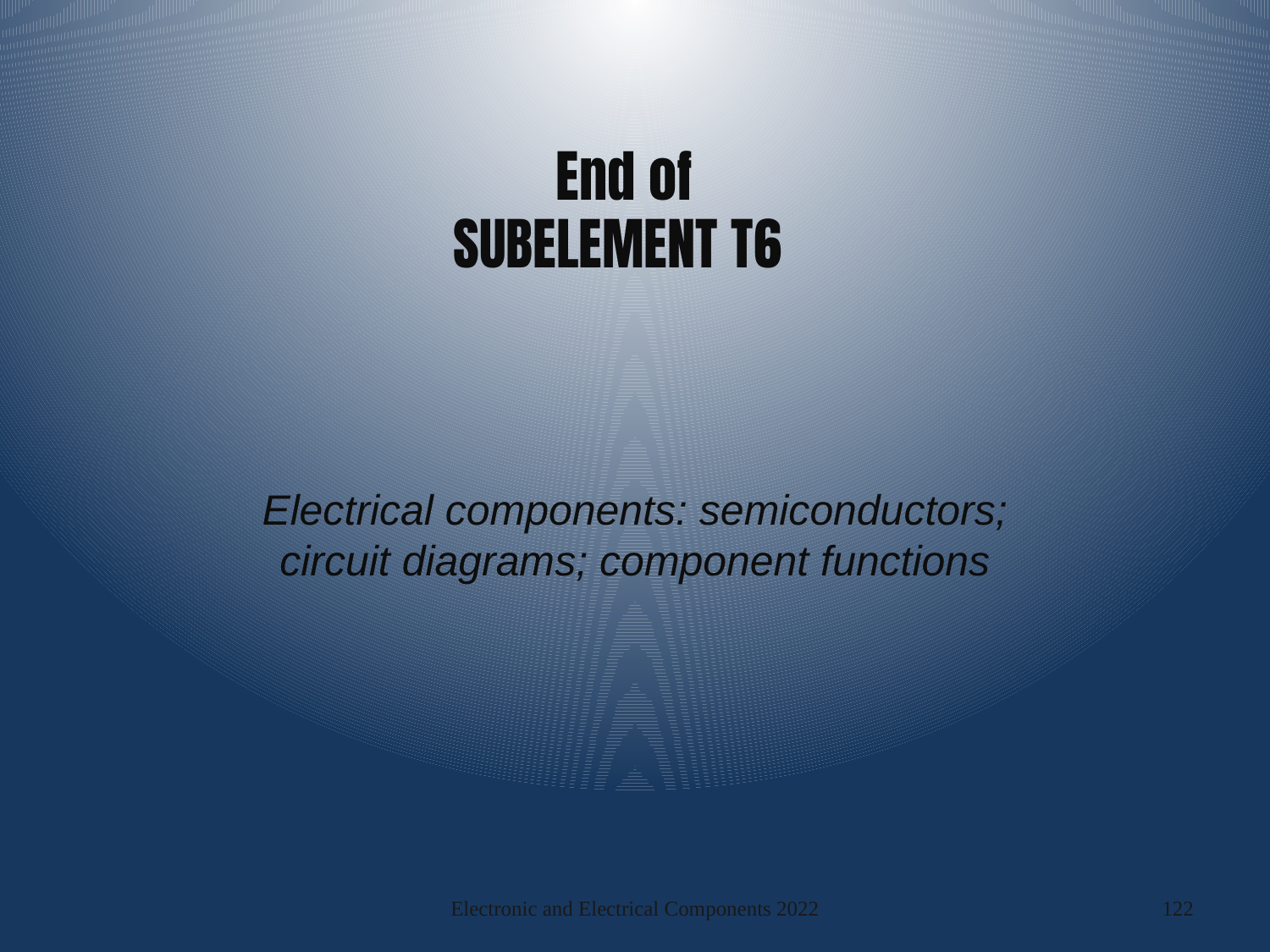

# End of SUBELEMENT T6
Electrical components: semiconductors; circuit diagrams; component functions

Electronic and Electrical Components 2022
122